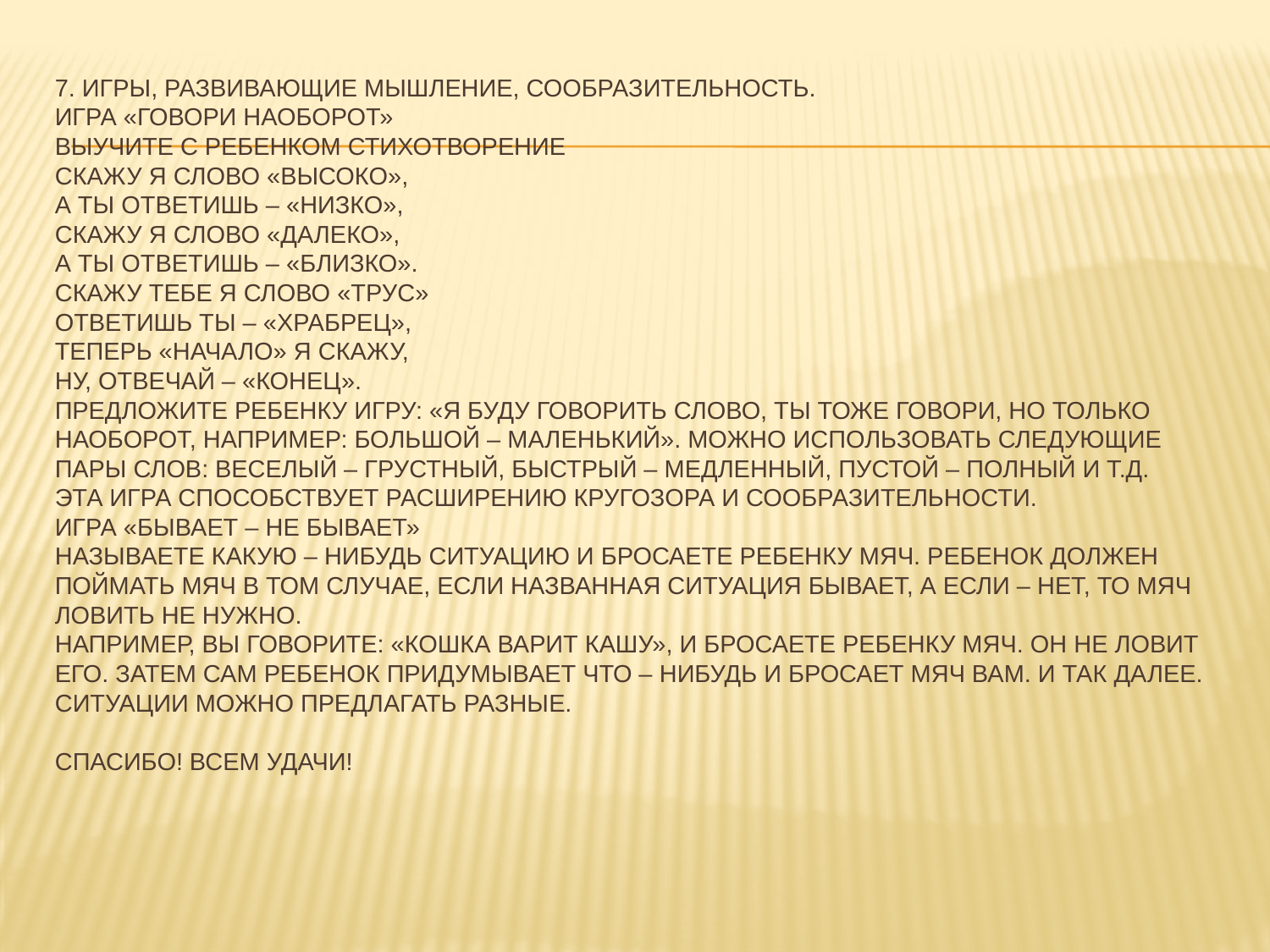

# 7. Игры, развивающие мышление, сообразительность. Игра «Говори наоборот» Выучите с ребенком стихотворение Скажу я слово «высоко», А ты ответишь – «низко», Скажу я слово «далеко», А ты ответишь – «близко». Скажу тебе я слово «трус» Ответишь ты – «храбрец», Теперь «начало» я скажу, Ну, отвечай – «конец». Предложите ребенку игру: «Я буду говорить слово, ты тоже говори, но только наоборот, например: большой – маленький». Можно использовать следующие пары слов: веселый – грустный, быстрый – медленный, пустой – полный и т.д. Эта игра способствует расширению кругозора и сообразительности. Игра «Бывает – не бывает» Называете какую – нибудь ситуацию и бросаете ребенку мяч. Ребенок должен поймать мяч в том случае, если названная ситуация бывает, а если – нет, то мяч ловить не нужно. Например, вы говорите: «Кошка варит кашу», и бросаете ребенку мяч. Он не ловит его. Затем сам ребенок придумывает что – нибудь и бросает мяч вам. И так далее. Ситуации можно предлагать разные. Спасибо! Всем удачи!